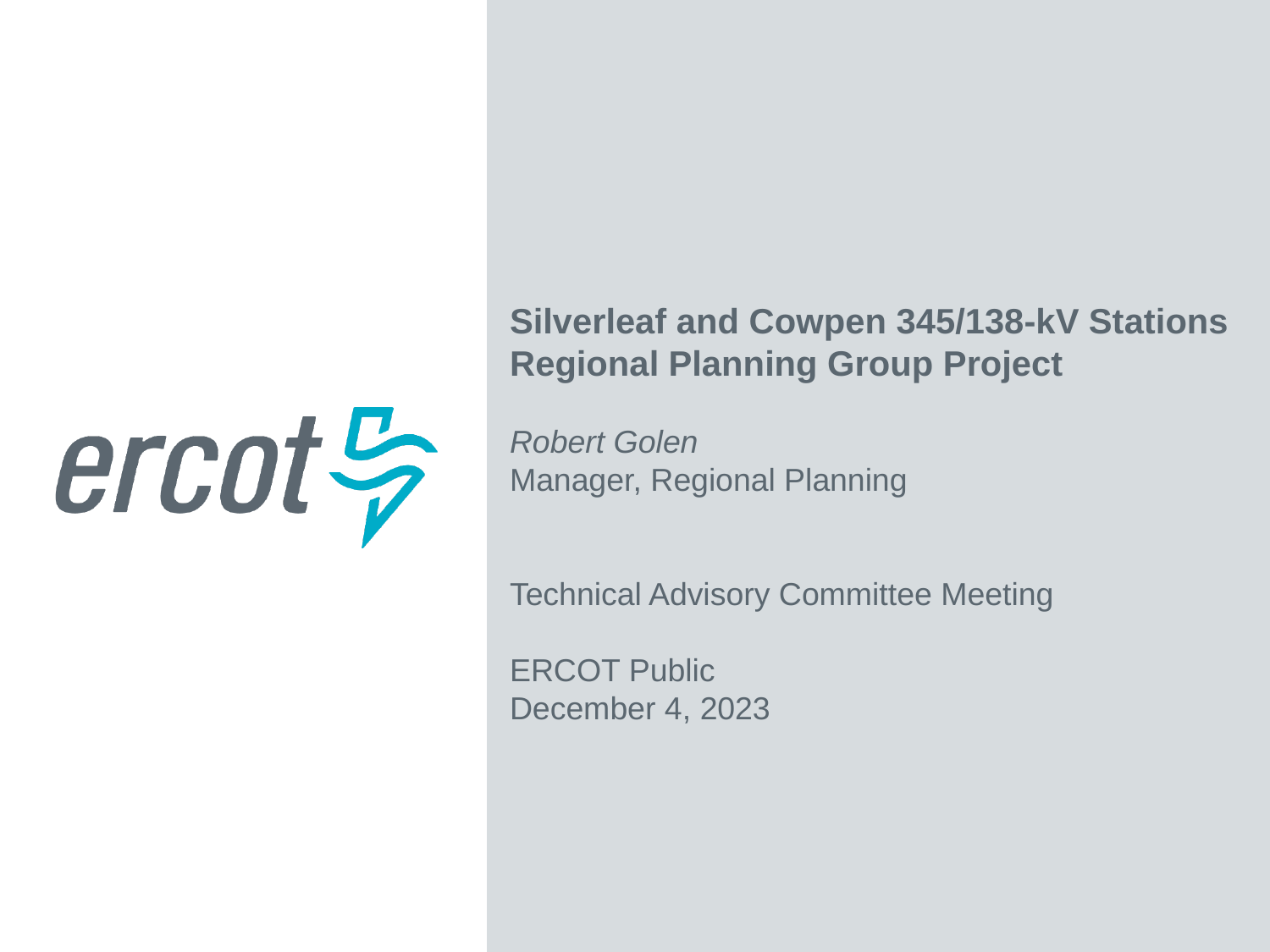

Silverleaf and Cowpen 345/138-kV Stations Regional Planning Group Project

Robert Golen
Manager, Regional Planning

Technical Advisory Committee Meeting

ERCOT Public
December 4, 2023